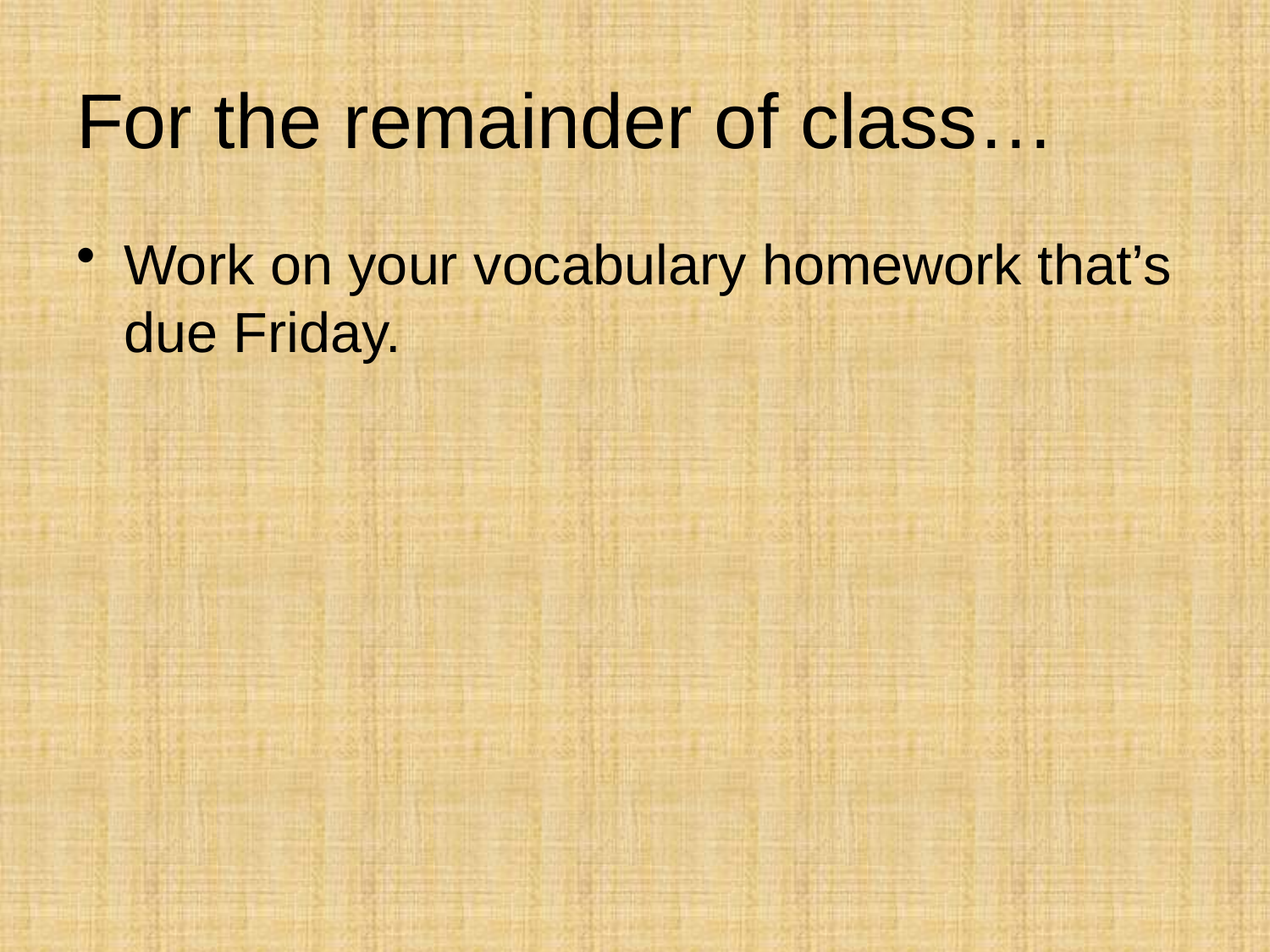

# For the remainder of class…
Work on your vocabulary homework that’s due Friday.